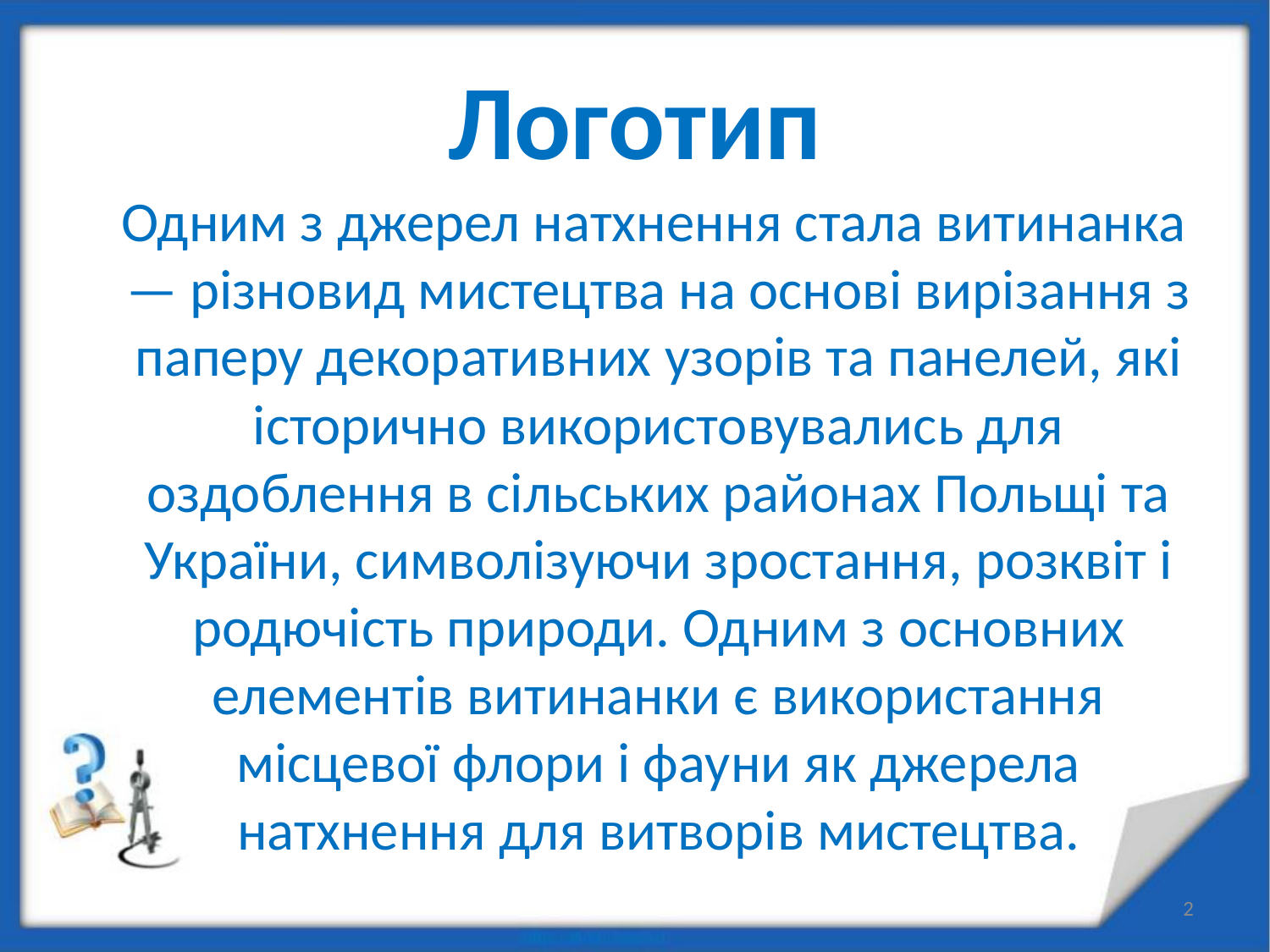

# Логотип
   Одним з джерел натхнення стала витинанка — різновид мистецтва на основі вирізання з паперу декоративних узорів та панелей, які історично використовувались для оздоблення в сільських районах Польщі та України, символізуючи зростання, розквіт і родючість природи. Одним з основних елементів витинанки є використання місцевої флори і фауни як джерела натхнення для витворів мистецтва.
2